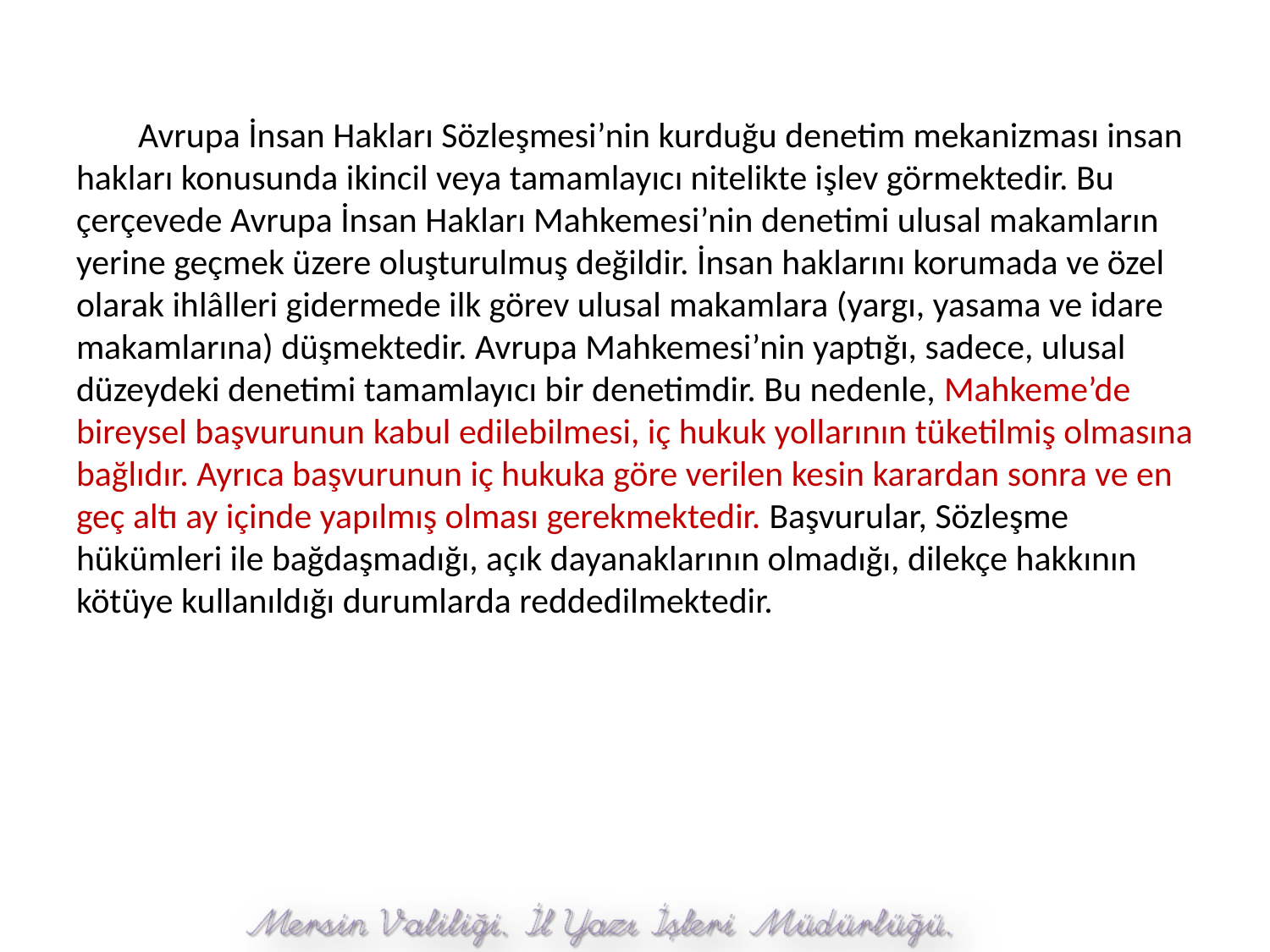

#
Avrupa İnsan Hakları Sözleşmesi’nin kurduğu denetim mekanizması insan hakları konusunda ikincil veya tamamlayıcı nitelikte işlev görmektedir. Bu çerçevede Avrupa İnsan Hakları Mahkemesi’nin denetimi ulusal makamların yerine geçmek üzere oluşturulmuş değildir. İnsan haklarını korumada ve özel olarak ihlâlleri gidermede ilk görev ulusal makamlara (yargı, yasama ve idare makamlarına) düşmektedir. Avrupa Mahkemesi’nin yaptığı, sadece, ulusal düzeydeki denetimi tamamlayıcı bir denetimdir. Bu nedenle, Mahkeme’de bireysel başvurunun kabul edilebilmesi, iç hukuk yollarının tüketilmiş olmasına bağlıdır. Ayrıca başvurunun iç hukuka göre verilen kesin karardan sonra ve en geç altı ay içinde yapılmış olması gerekmektedir. Başvurular, Sözleşme hükümleri ile bağdaşmadığı, açık dayanaklarının olmadığı, dilekçe hakkının kötüye kullanıldığı durumlarda reddedilmektedir.